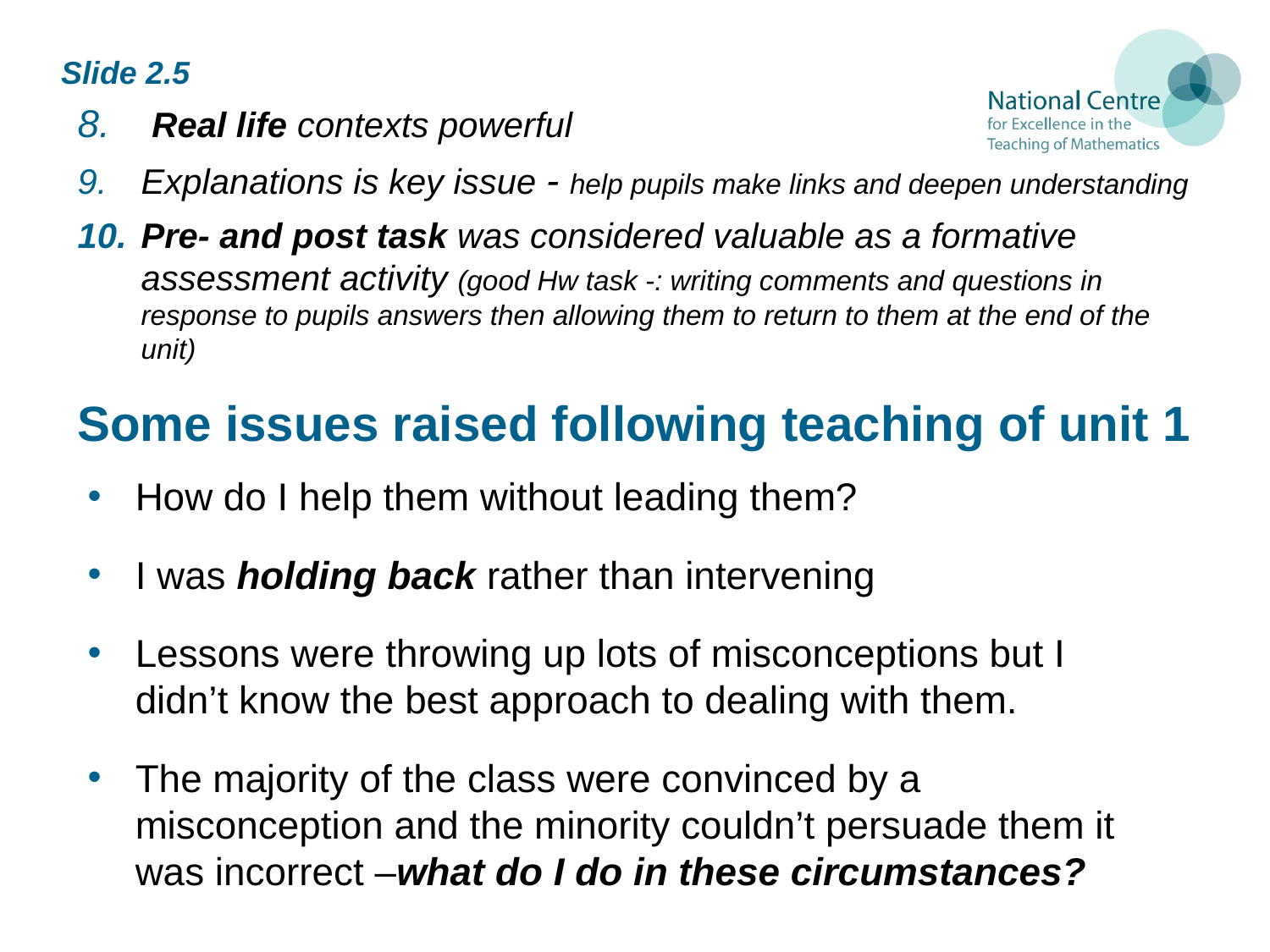

Slide 2.5
 Real life contexts powerful
Explanations is key issue - help pupils make links and deepen understanding
Pre- and post task was considered valuable as a formative assessment activity (good Hw task -: writing comments and questions in response to pupils answers then allowing them to return to them at the end of the unit)
Some issues raised following teaching of unit 1
How do I help them without leading them?
I was holding back rather than intervening
Lessons were throwing up lots of misconceptions but I didn’t know the best approach to dealing with them.
The majority of the class were convinced by a misconception and the minority couldn’t persuade them it was incorrect –what do I do in these circumstances?